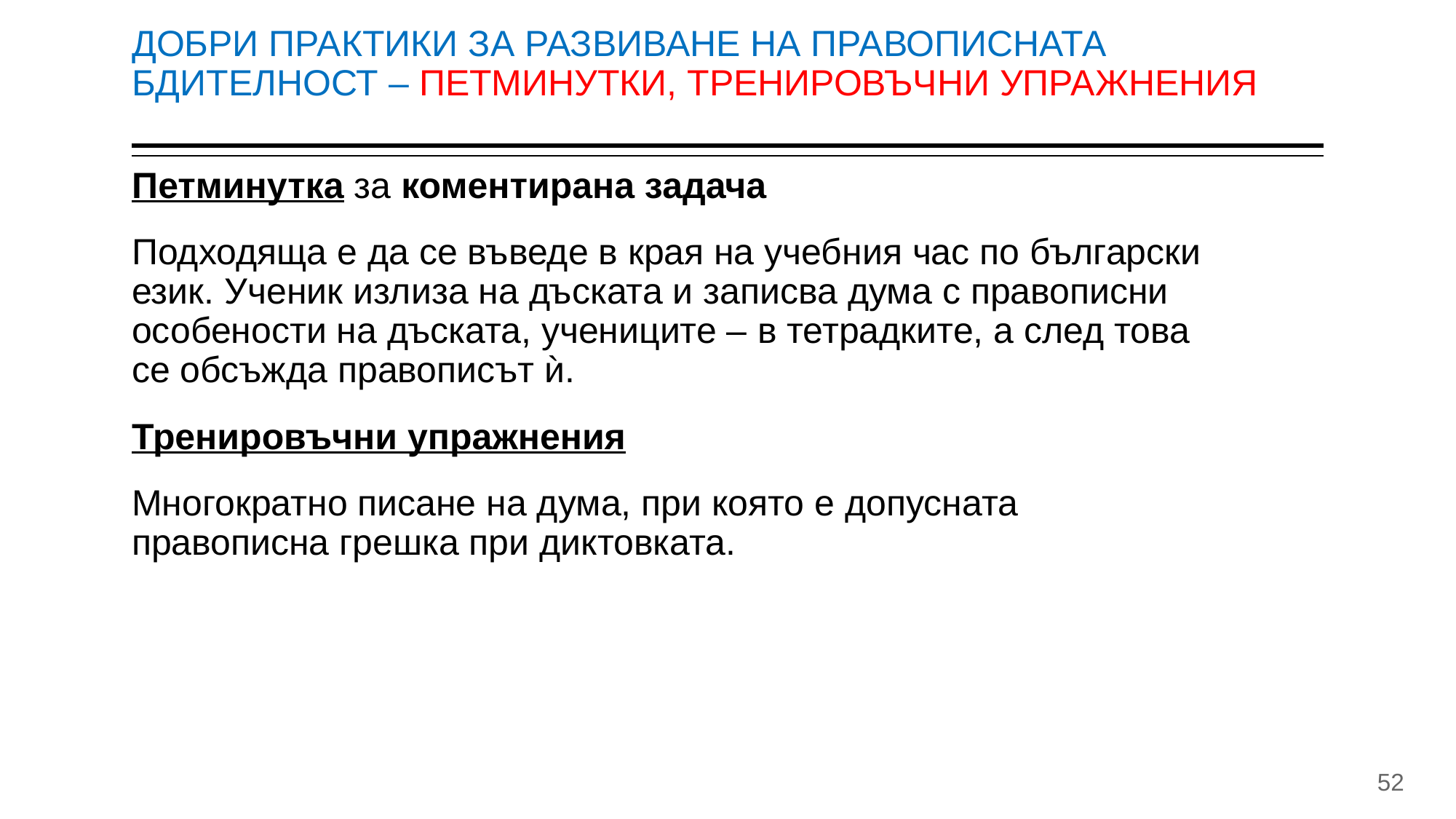

# ДОБРИ ПРАКТИКИ ЗА РАЗВИВАНЕ НА ПРАВОПИСНАТА БДИТЕЛНОСТ – ПЕТМИНУТКИ, ТРЕНИРОВЪЧНИ УПРАЖНЕНИЯ
Петминутка за коментирана задача
Подходяща е да се въведе в края на учебния час по български език. Ученик излиза на дъската и записва дума с правописни особености на дъската, учениците – в тетрадките, а след това се обсъжда правописът ѝ.
Тренировъчни упражнения
Многократно писане на дума, при която е допусната правописна грешка при диктовката.

52